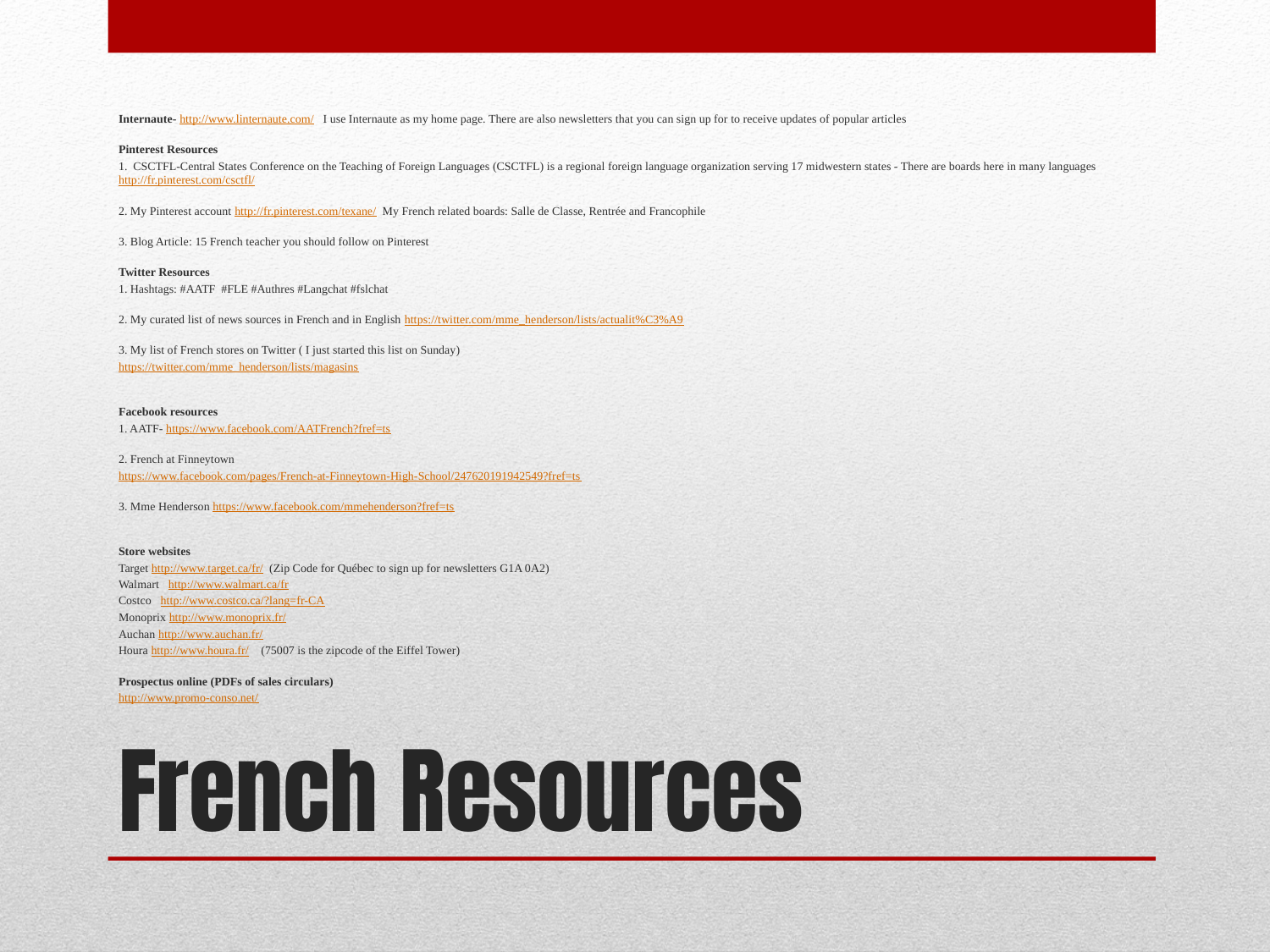

Internaute- http://www.linternaute.com/   I use Internaute as my home page. There are also newsletters that you can sign up for to receive updates of popular articles
Pinterest Resources
1.  CSCTFL-Central States Conference on the Teaching of Foreign Languages (CSCTFL) is a regional foreign language organization serving 17 midwestern states - There are boards here in many languages http://fr.pinterest.com/csctfl/
2. My Pinterest account http://fr.pinterest.com/texane/  My French related boards: Salle de Classe, Rentrée and Francophile
3. Blog Article: 15 French teacher you should follow on Pinterest
Twitter Resources
1. Hashtags: #AATF  #FLE #Authres #Langchat #fslchat
2. My curated list of news sources in French and in English https://twitter.com/mme_henderson/lists/actualit%C3%A9
3. My list of French stores on Twitter ( I just started this list on Sunday)
https://twitter.com/mme_henderson/lists/magasins
Facebook resources
1. AATF- https://www.facebook.com/AATFrench?fref=ts
2. French at Finneytown
https://www.facebook.com/pages/French-at-Finneytown-High-School/247620191942549?fref=ts
3. Mme Henderson https://www.facebook.com/mmehenderson?fref=ts
Store websites
Target http://www.target.ca/fr/  (Zip Code for Québec to sign up for newsletters G1A 0A2)
Walmart   http://www.walmart.ca/fr
Costco   http://www.costco.ca/?lang=fr-CA
Monoprix http://www.monoprix.fr/
Auchan http://www.auchan.fr/
Houra http://www.houra.fr/    (75007 is the zipcode of the Eiffel Tower)
Prospectus online (PDFs of sales circulars)
http://www.promo-conso.net/

# French Resources